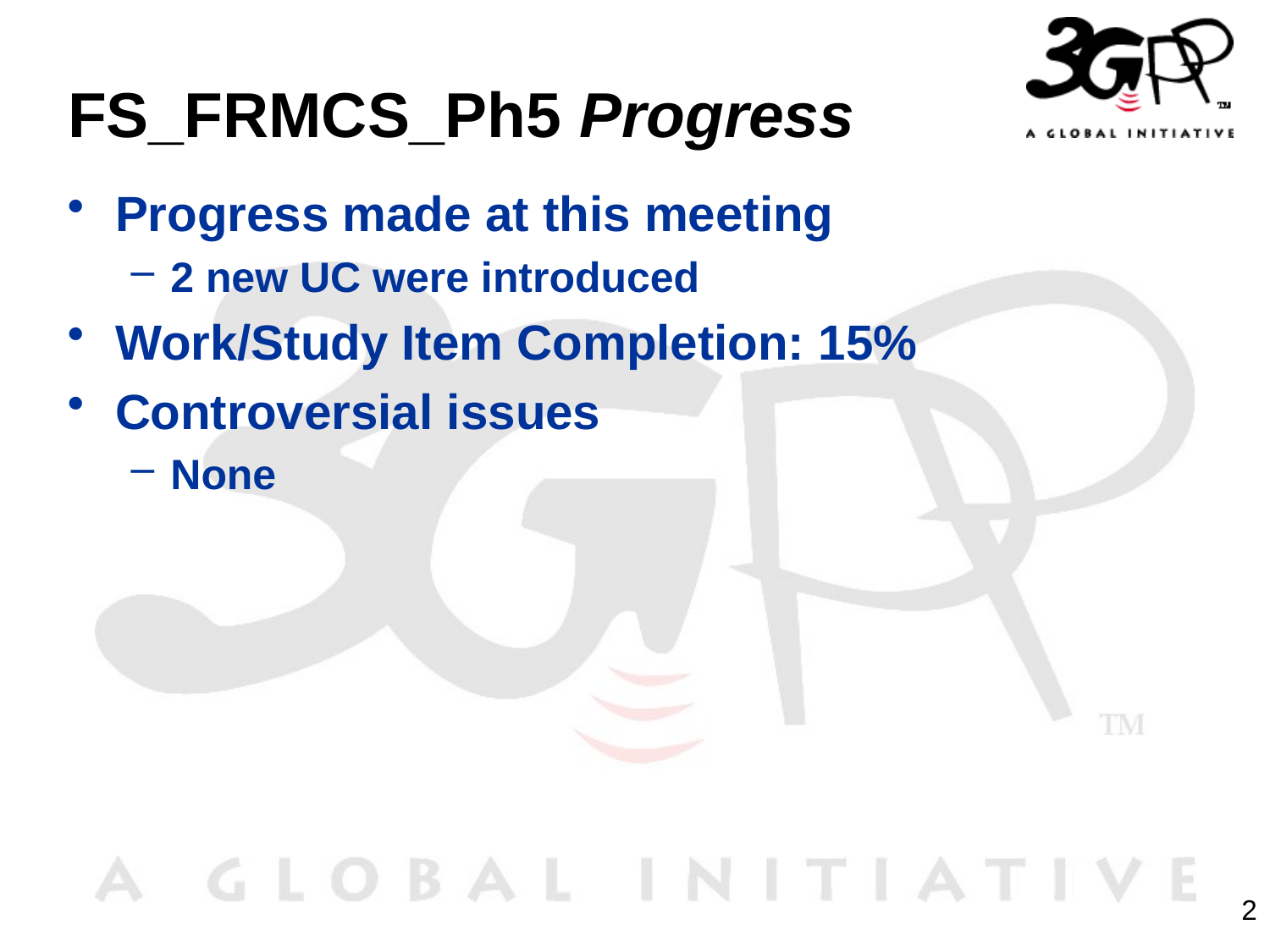

# FS_FRMCS_Ph5 Progress
Progress made at this meeting
2 new UC were introduced
Work/Study Item Completion: 15%
Controversial issues
None
2